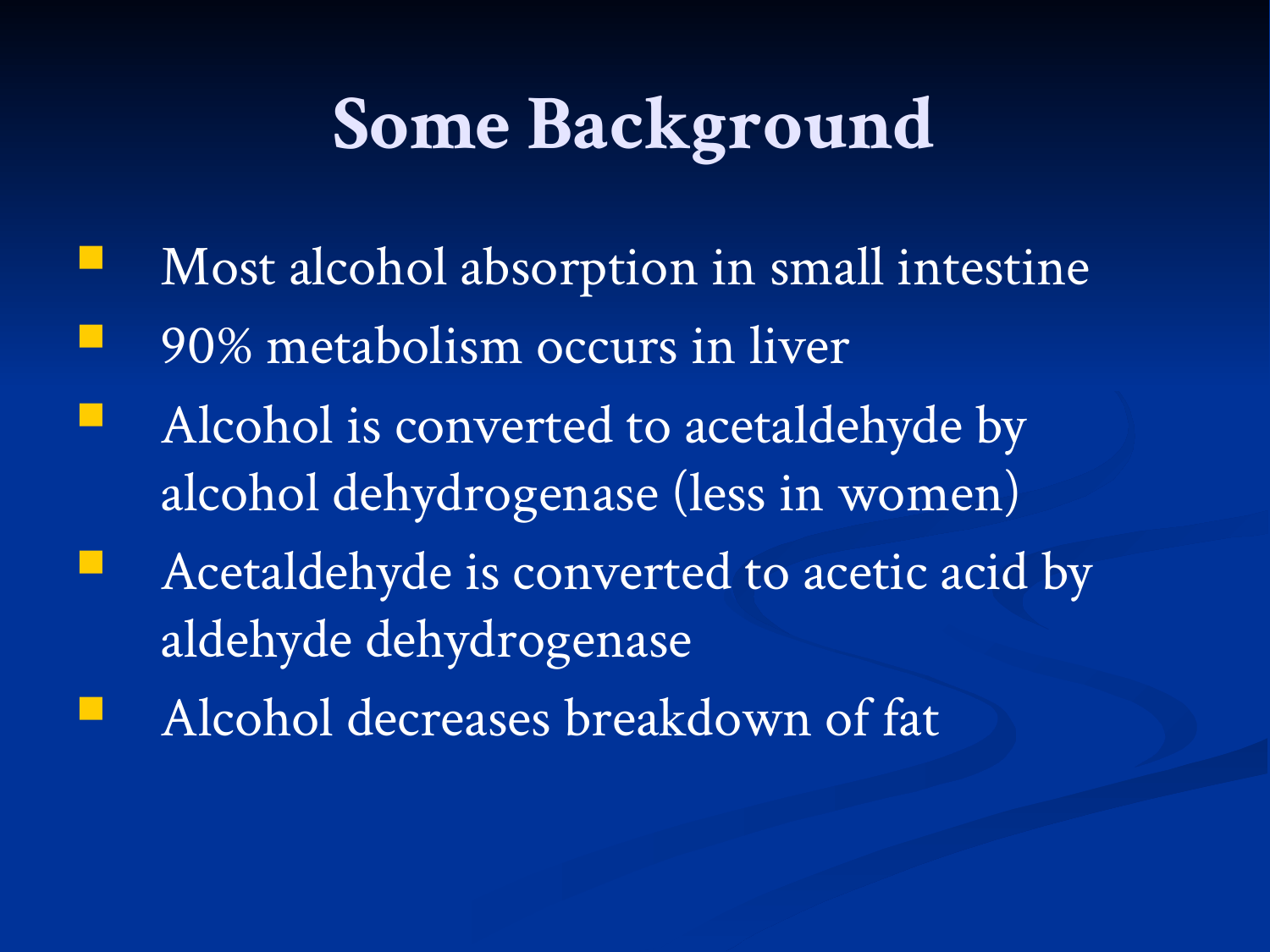

# Some Background
Most alcohol absorption in small intestine
90% metabolism occurs in liver
Alcohol is converted to acetaldehyde by alcohol dehydrogenase (less in women)
Acetaldehyde is converted to acetic acid by aldehyde dehydrogenase
Alcohol decreases breakdown of fat